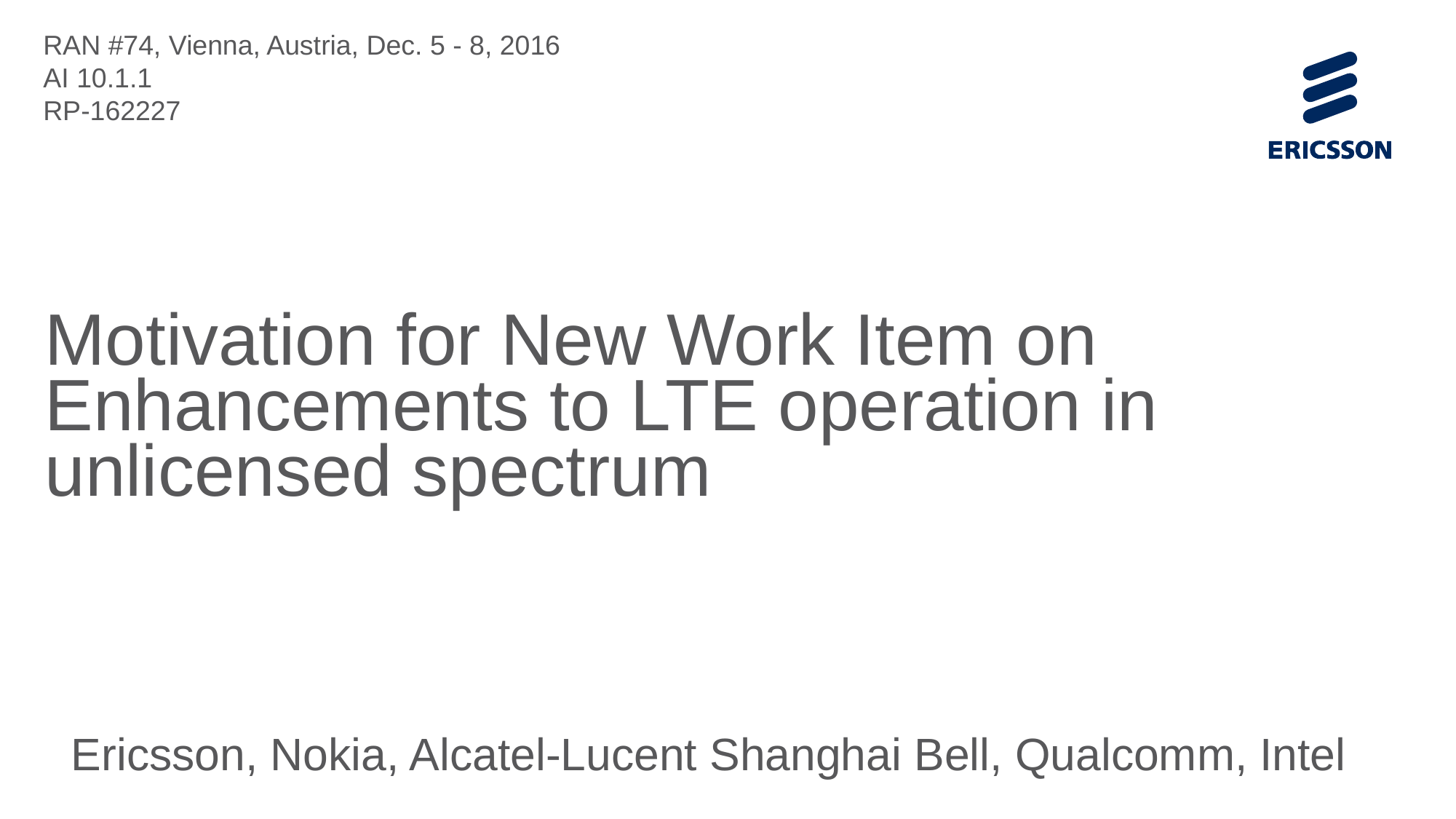

RAN #74, Vienna, Austria, Dec. 5 - 8, 2016
AI 10.1.1
RP-162227
# Motivation for New Work Item on Enhancements to LTE operation in unlicensed spectrum
Ericsson, Nokia, Alcatel-Lucent Shanghai Bell, Qualcomm, Intel